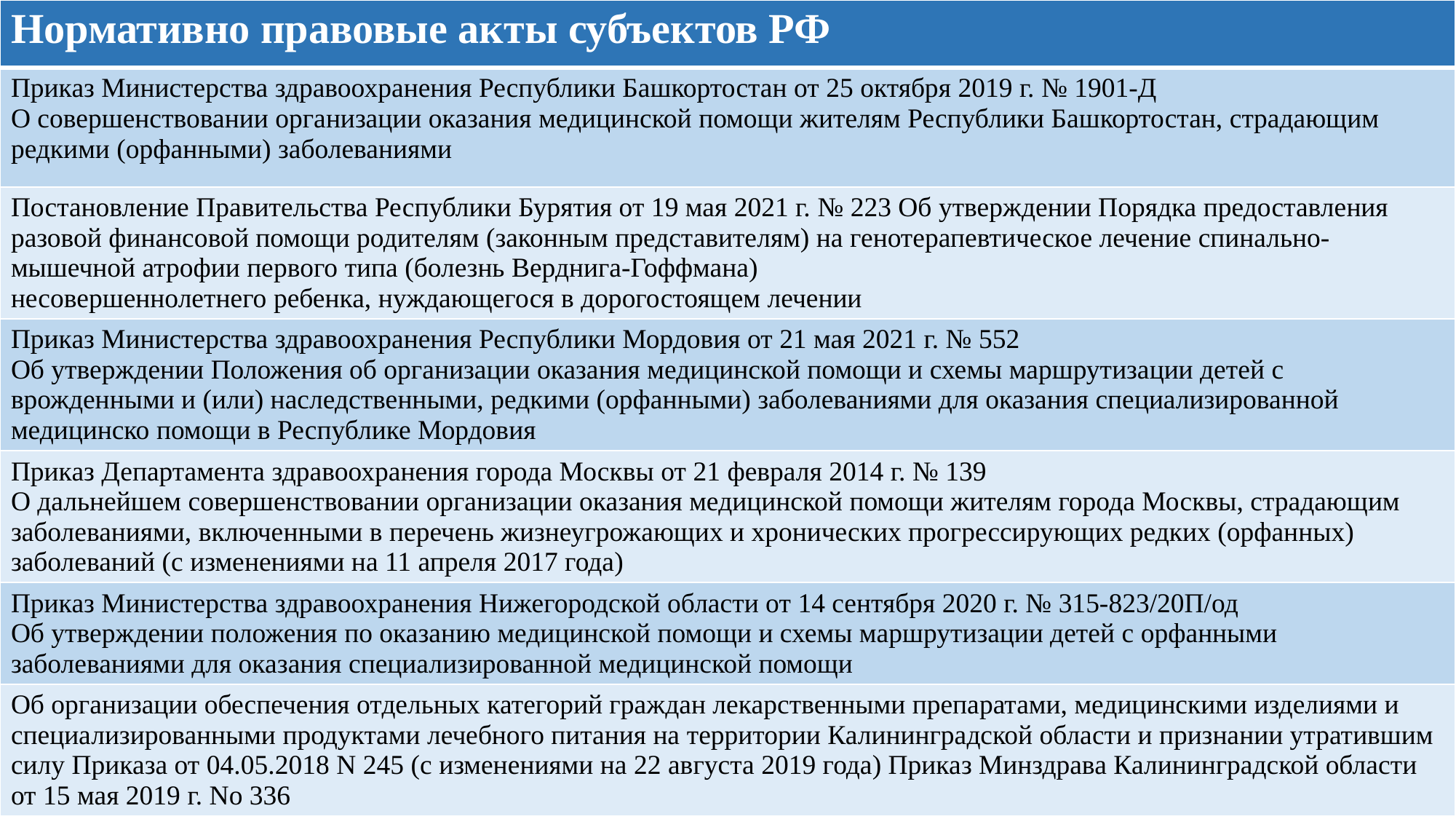

| Нормативно правовые акты субъектов РФ |
| --- |
| Приказ Министерства здравоохранения Республики Башкортостан от 25 октября 2019 г. № 1901-Д О совершенствовании организации оказания медицинской помощи жителям Республики Башкортостан, страдающим редкими (орфанными) заболеваниями |
| Постановление Правительства Республики Бурятия от 19 мая 2021 г. № 223 Об утверждении Порядка предоставления разовой финансовой помощи родителям (законным представителям) на генотерапевтическое лечение спинально-мышечной атрофии первого типа (болезнь Верднига-Гоффмана) несовершеннолетнего ребенка, нуждающегося в дорогостоящем лечении |
| Приказ Министерства здравоохранения Республики Мордовия от 21 мая 2021 г. № 552 Об утверждении Положения об организации оказания медицинской помощи и схемы маршрутизации детей с врожденными и (или) наследственными, редкими (орфанными) заболеваниями для оказания специализированной медицинско помощи в Республике Мордовия |
| Приказ Департамента здравоохранения города Москвы от 21 февраля 2014 г. № 139 О дальнейшем совершенствовании организации оказания медицинской помощи жителям города Москвы, страдающим заболеваниями, включенными в перечень жизнеугрожающих и хронических прогрессирующих редких (орфанных) заболеваний (с изменениями на 11 апреля 2017 года) |
| Приказ Министерства здравоохранения Нижегородской области от 14 сентября 2020 г. № 315-823/20П/од Об утверждении положения по оказанию медицинской помощи и схемы маршрутизации детей с орфанными заболеваниями для оказания специализированной медицинской помощи |
| Об организации обеспечения отдельных категорий граждан лекарственными препаратами, медицинскими изделиями и специализированными продуктами лечебного питания на территории Калининградской области и признании утратившим силу Приказа от 04.05.2018 N 245 (с изменениями на 22 августа 2019 года) Приказ Минздрава Калининградской области от 15 мая 2019 г. No 336 |